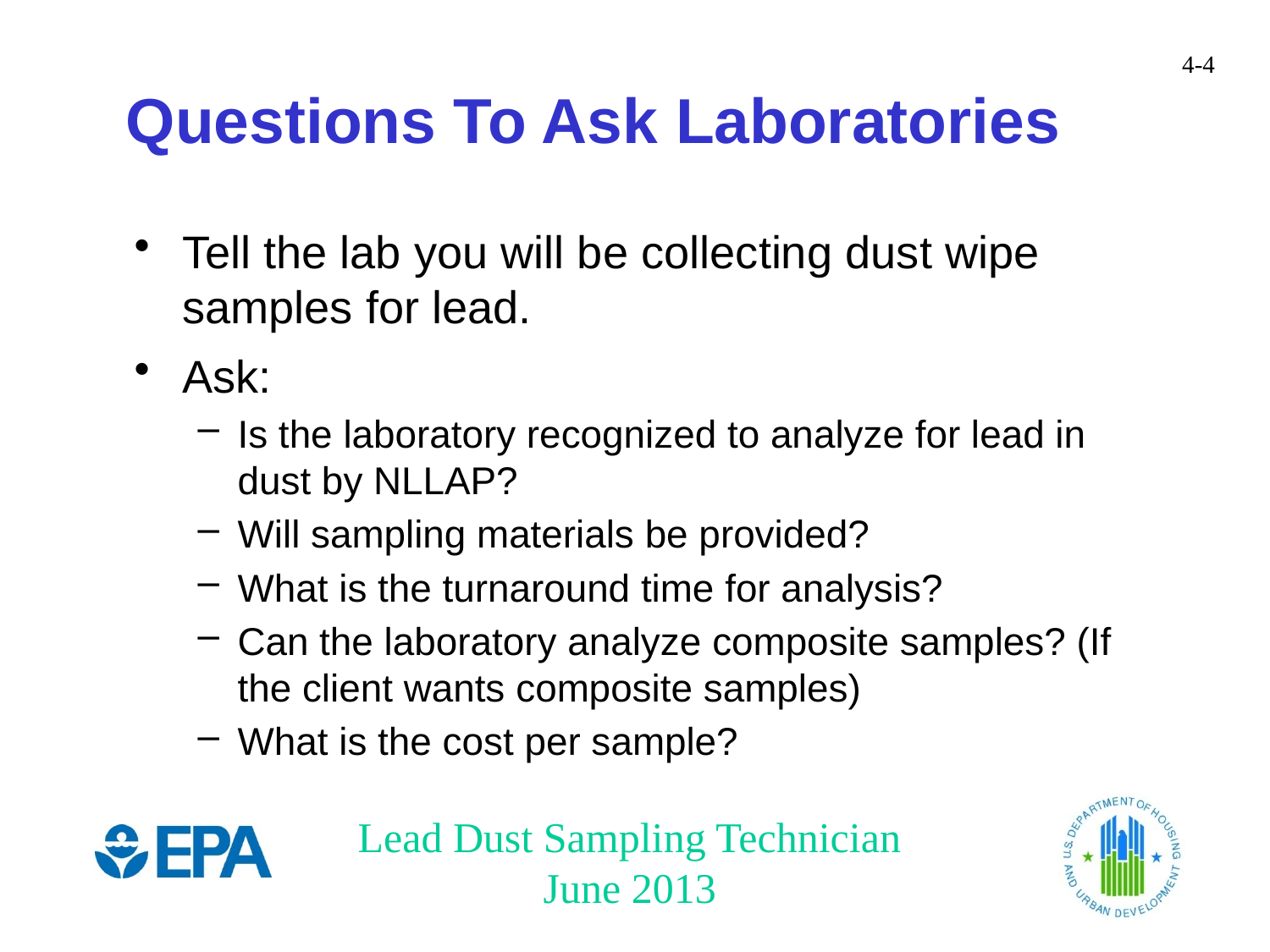

# Questions To Ask Laboratories
Tell the lab you will be collecting dust wipe samples for lead.
Ask:
Is the laboratory recognized to analyze for lead in dust by NLLAP?
Will sampling materials be provided?
What is the turnaround time for analysis?
Can the laboratory analyze composite samples? (If the client wants composite samples)
What is the cost per sample?